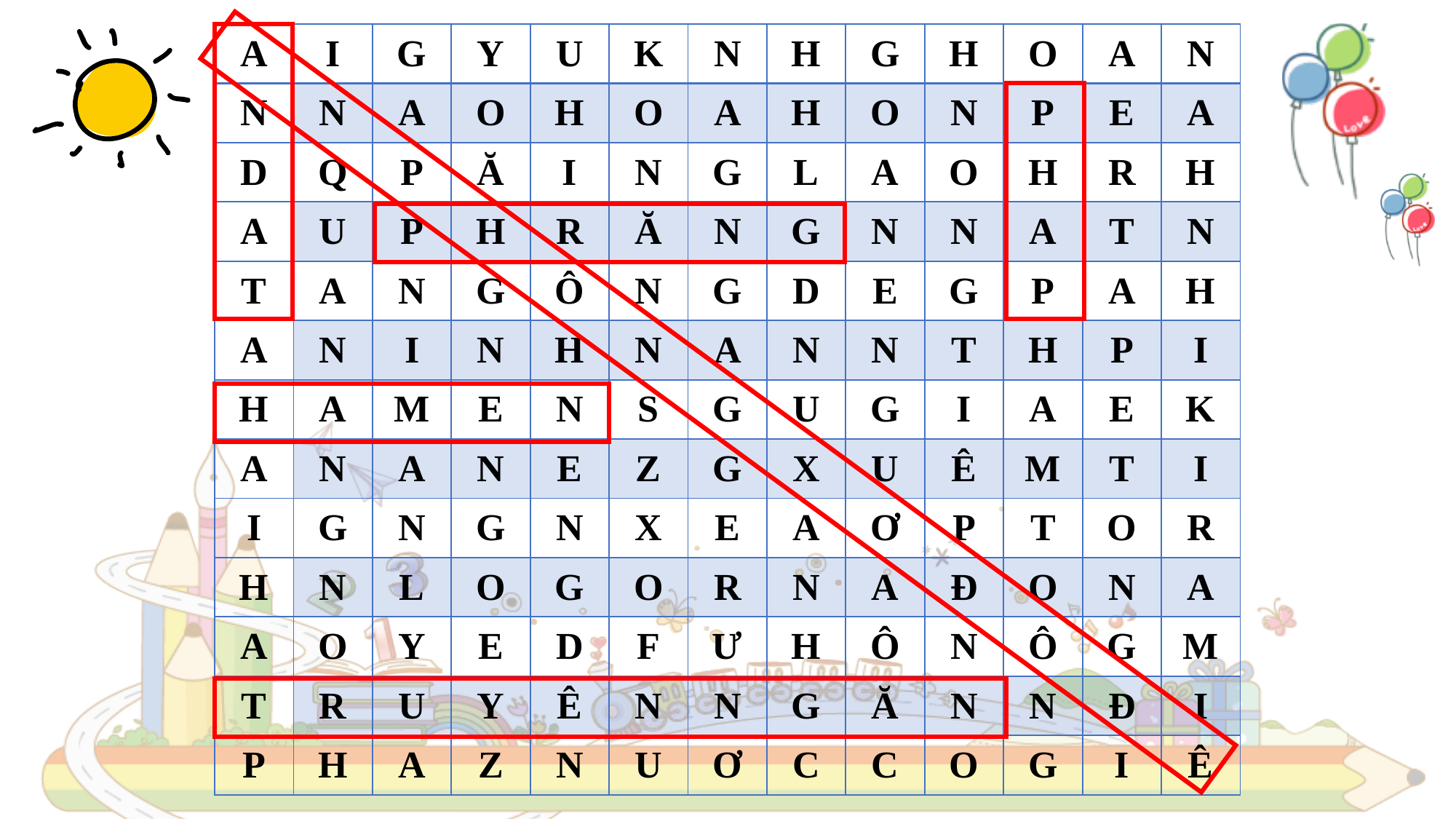

| A | I | G | Y | U | K | N | H | G | H | O | A | N |
| --- | --- | --- | --- | --- | --- | --- | --- | --- | --- | --- | --- | --- |
| N | N | A | O | H | O | A | H | O | N | P | E | A |
| D | Q | P | Ă | I | N | G | L | A | O | H | R | H |
| A | U | P | H | R | Ă | N | G | N | N | A | T | N |
| T | A | N | G | Ô | N | G | D | E | G | P | A | H |
| A | N | I | N | H | N | A | N | N | T | H | P | I |
| H | A | M | E | N | S | G | U | G | I | A | E | K |
| A | N | A | N | E | Z | G | X | U | Ê | M | T | I |
| I | G | N | G | N | X | E | A | Ơ | P | T | O | R |
| H | N | L | O | G | O | R | N | A | Đ | O | N | A |
| A | O | Y | E | D | F | Ư | H | Ô | N | Ô | G | M |
| T | R | U | Y | Ê | N | N | G | Ă | N | N | Đ | I |
| P | H | A | Z | N | U | Ơ | C | C | O | G | I | Ê |